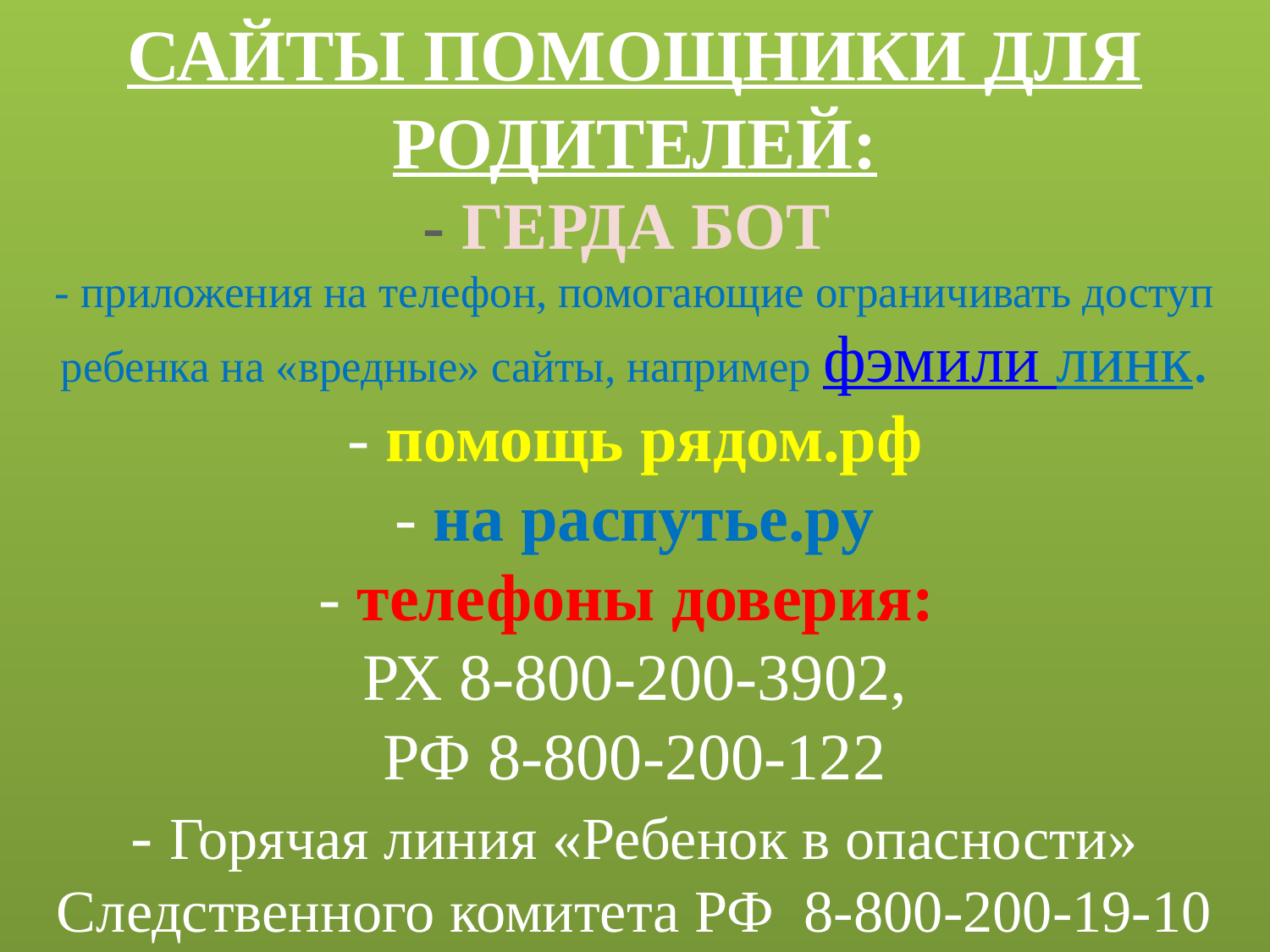

# САЙТЫ ПОМОЩНИКИ ДЛЯ РОДИТЕЛЕЙ: - ГЕРДА БОТ - приложения на телефон, помогающие ограничивать доступ ребенка на «вредные» сайты, например фэмили линк. - помощь рядом.рф - на распутье.ру - телефоны доверия: РХ 8-800-200-3902, РФ 8-800-200-122 - Горячая линия «Ребенок в опасности» Следственного комитета РФ  8-800-200-19-10